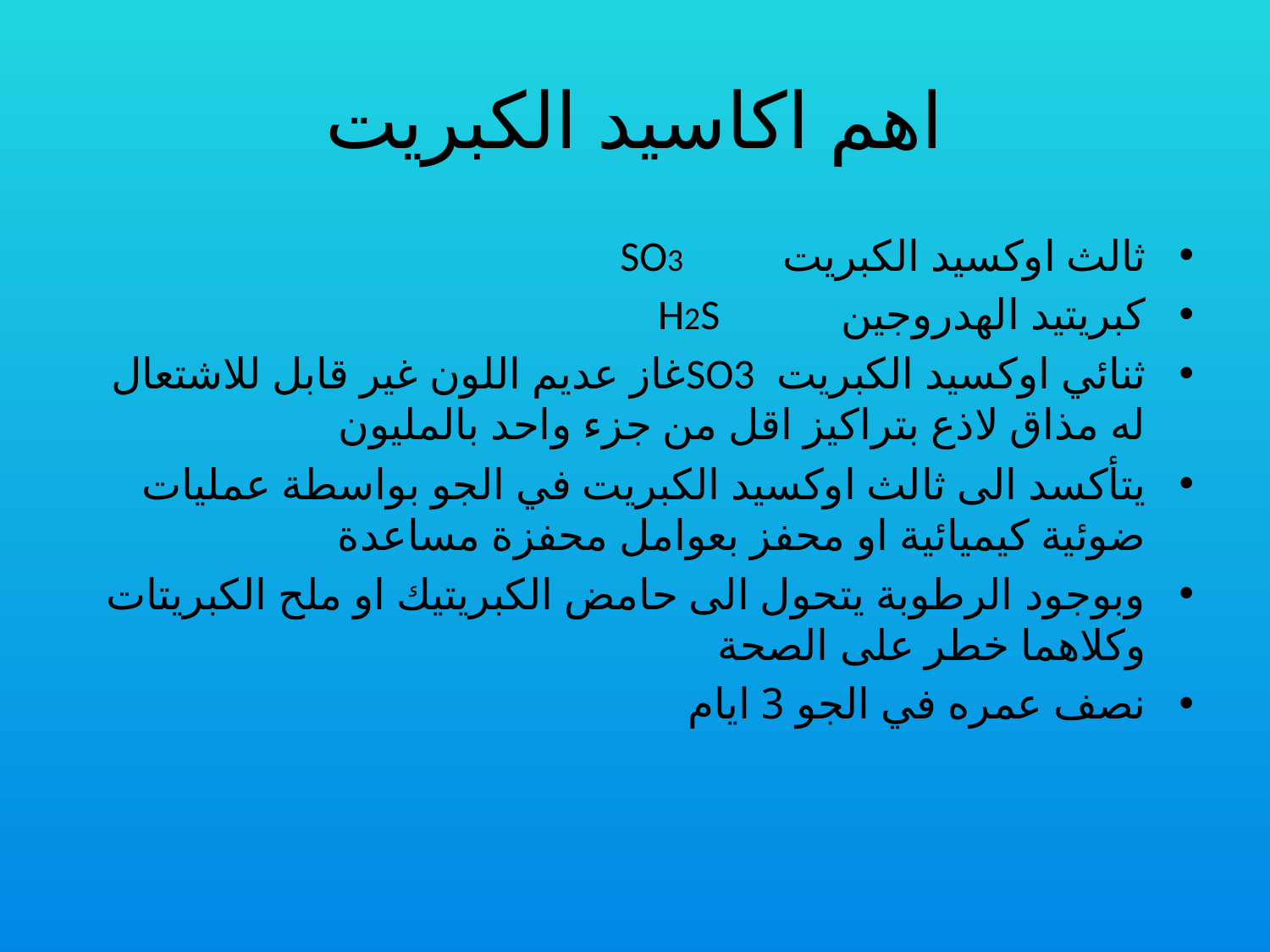

# اهم اكاسيد الكبريت
ثالث اوكسيد الكبريت         SO3
كبريتيد الهدروجين           H2S
ثنائي اوكسيد الكبريت  SO3غاز عديم اللون غير قابل للاشتعال له مذاق لاذع بتراكيز اقل من جزء واحد بالمليون
يتأكسد الى ثالث اوكسيد الكبريت في الجو بواسطة عمليات ضوئية كيميائية او محفز بعوامل محفزة مساعدة
وبوجود الرطوبة يتحول الى حامض الكبريتيك او ملح الكبريتات وكلاهما خطر على الصحة
نصف عمره في الجو 3 ايام